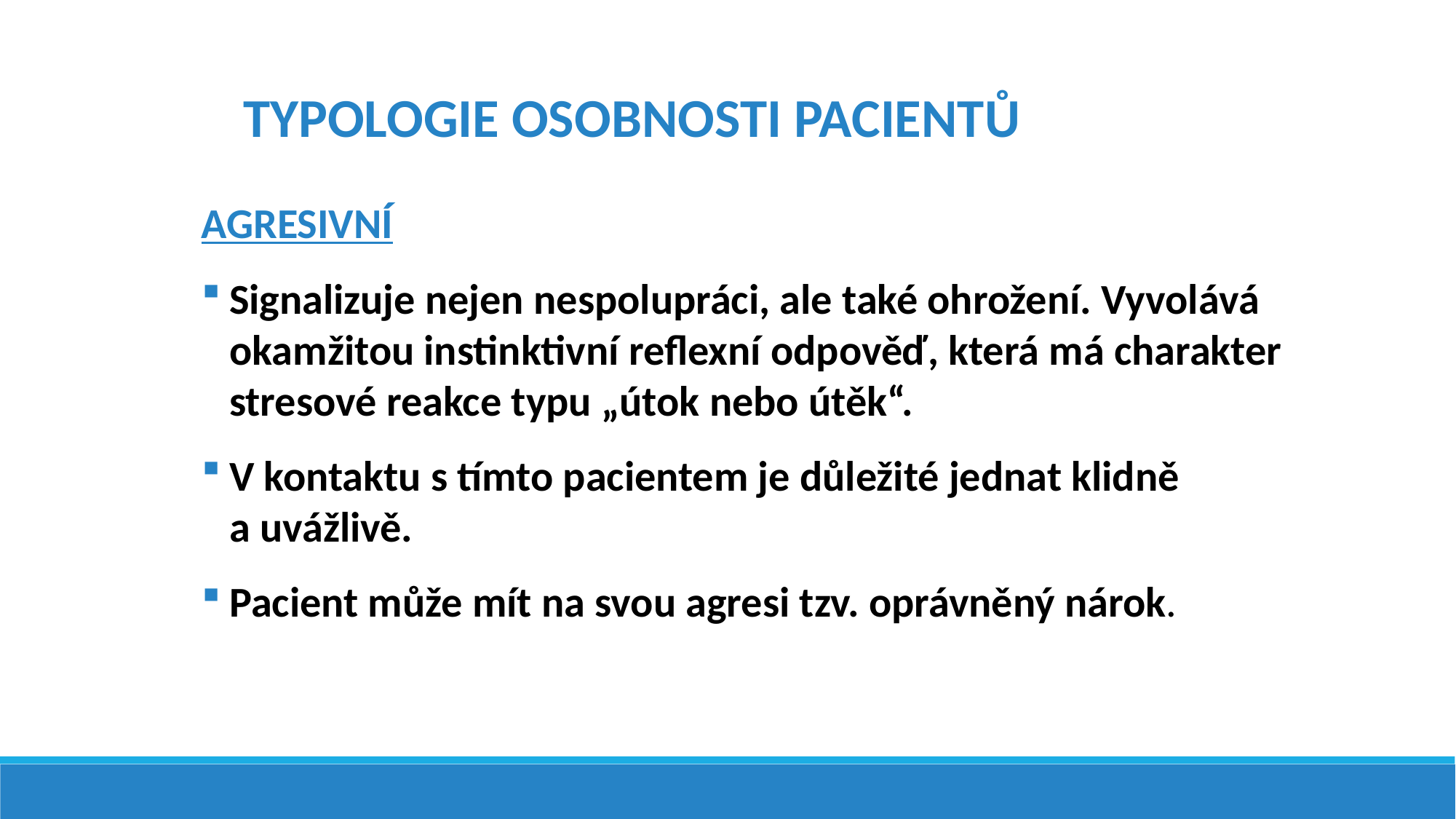

TYPOLOGIE OSOBNOSTI PACIENTŮ
AGRESIVNÍ
Signalizuje nejen nespolupráci, ale také ohrožení. Vyvolává okamžitou instinktivní reflexní odpověď, která má charakter stresové reakce typu „útok nebo útěk“.
V kontaktu s tímto pacientem je důležité jednat klidně
a uvážlivě.
Pacient může mít na svou agresi tzv. oprávněný nárok.